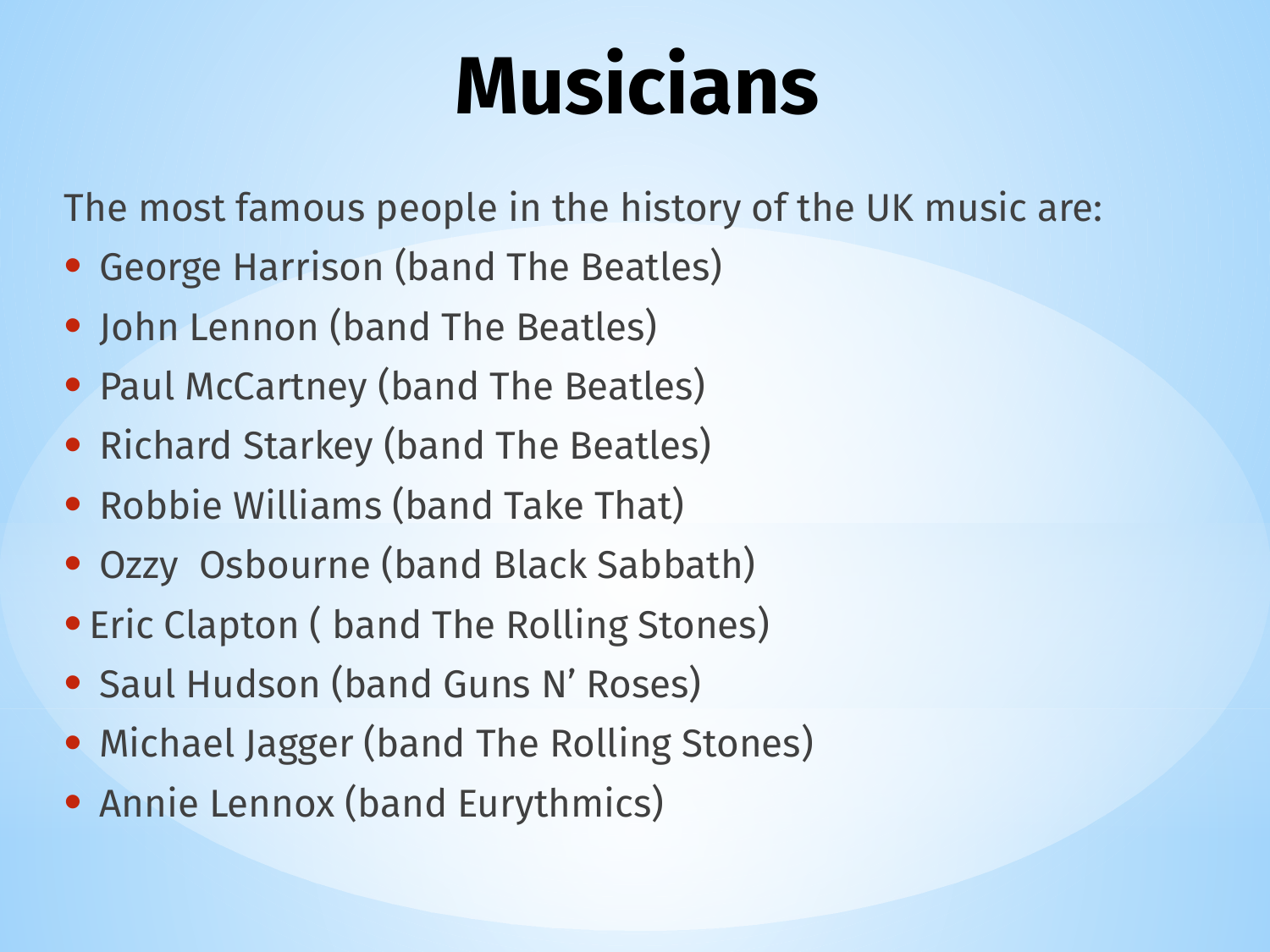

# Musicians
The most famous people in the history of the UK music are:
 George Harrison (band The Beatles)
 John Lennon (band The Beatles)
 Paul McCartney (band The Beatles)
 Richard Starkey (band The Beatles)
 Robbie Williams (band Take That)
 Ozzy  Osbourne (band Black Sabbath)
Eric Clapton ( band The Rolling Stones)
 Saul Hudson (band Guns N’ Roses)
 Michael Jagger (band The Rolling Stones)
 Annie Lennox (band Eurythmics)